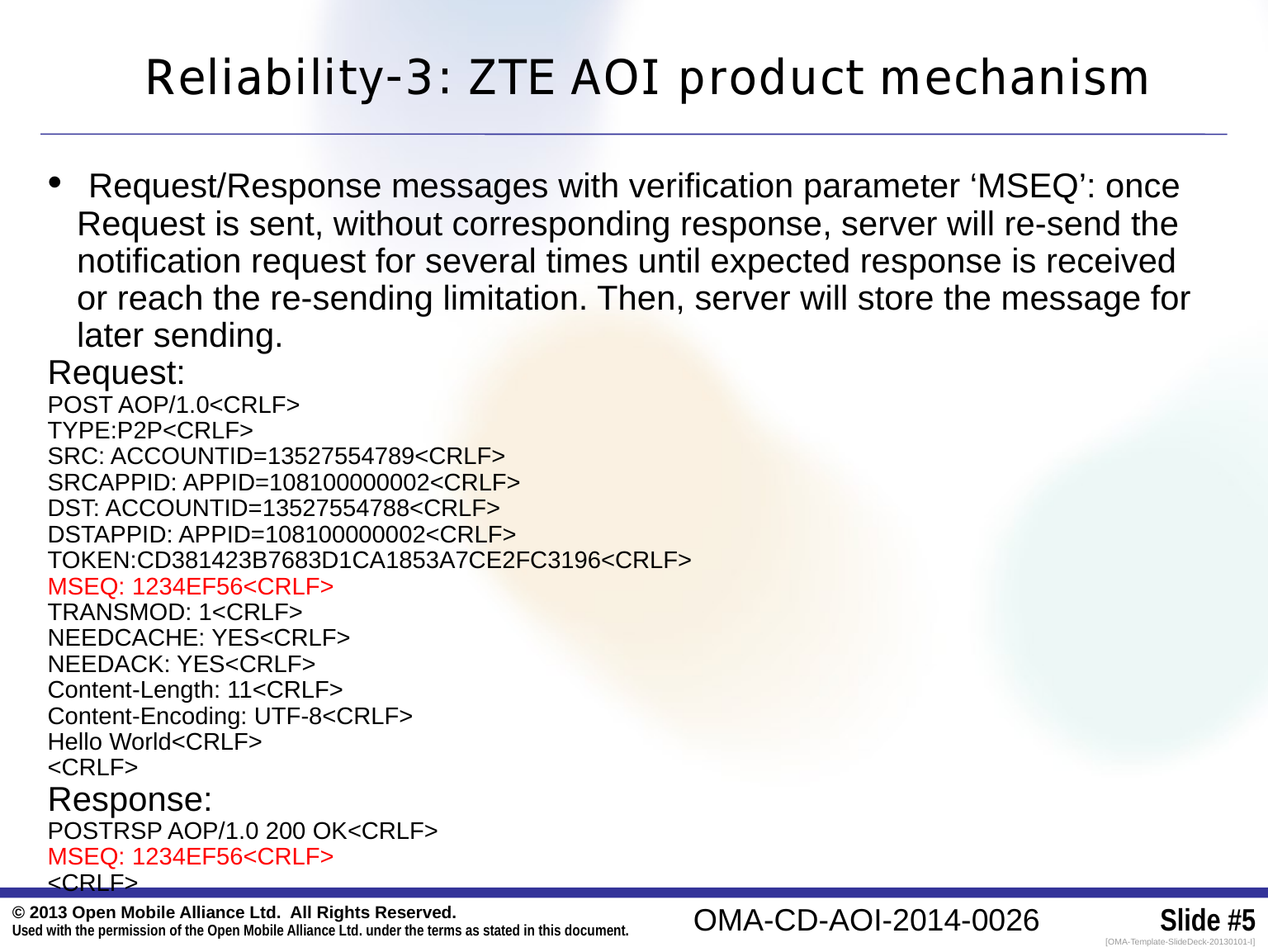

# Reliability-3: ZTE AOI product mechanism
 Request/Response messages with verification parameter ‘MSEQ’: once Request is sent, without corresponding response, server will re-send the notification request for several times until expected response is received or reach the re-sending limitation. Then, server will store the message for later sending.
Request:
POST AOP/1.0<CRLF>
TYPE:P2P<CRLF>
SRC: ACCOUNTID=13527554789<CRLF>
SRCAPPID: APPID=108100000002<CRLF>
DST: ACCOUNTID=13527554788<CRLF>
DSTAPPID: APPID=108100000002<CRLF>
TOKEN:CD381423B7683D1CA1853A7CE2FC3196<CRLF>
MSEQ: 1234EF56<CRLF>
TRANSMOD: 1<CRLF>
NEEDCACHE: YES<CRLF>
NEEDACK: YES<CRLF>
Content-Length: 11<CRLF>
Content-Encoding: UTF-8<CRLF>
Hello World<CRLF>
<CRLF>
Response:
POSTRSP AOP/1.0 200 OK<CRLF>
MSEQ: 1234EF56<CRLF>
<CRLF>